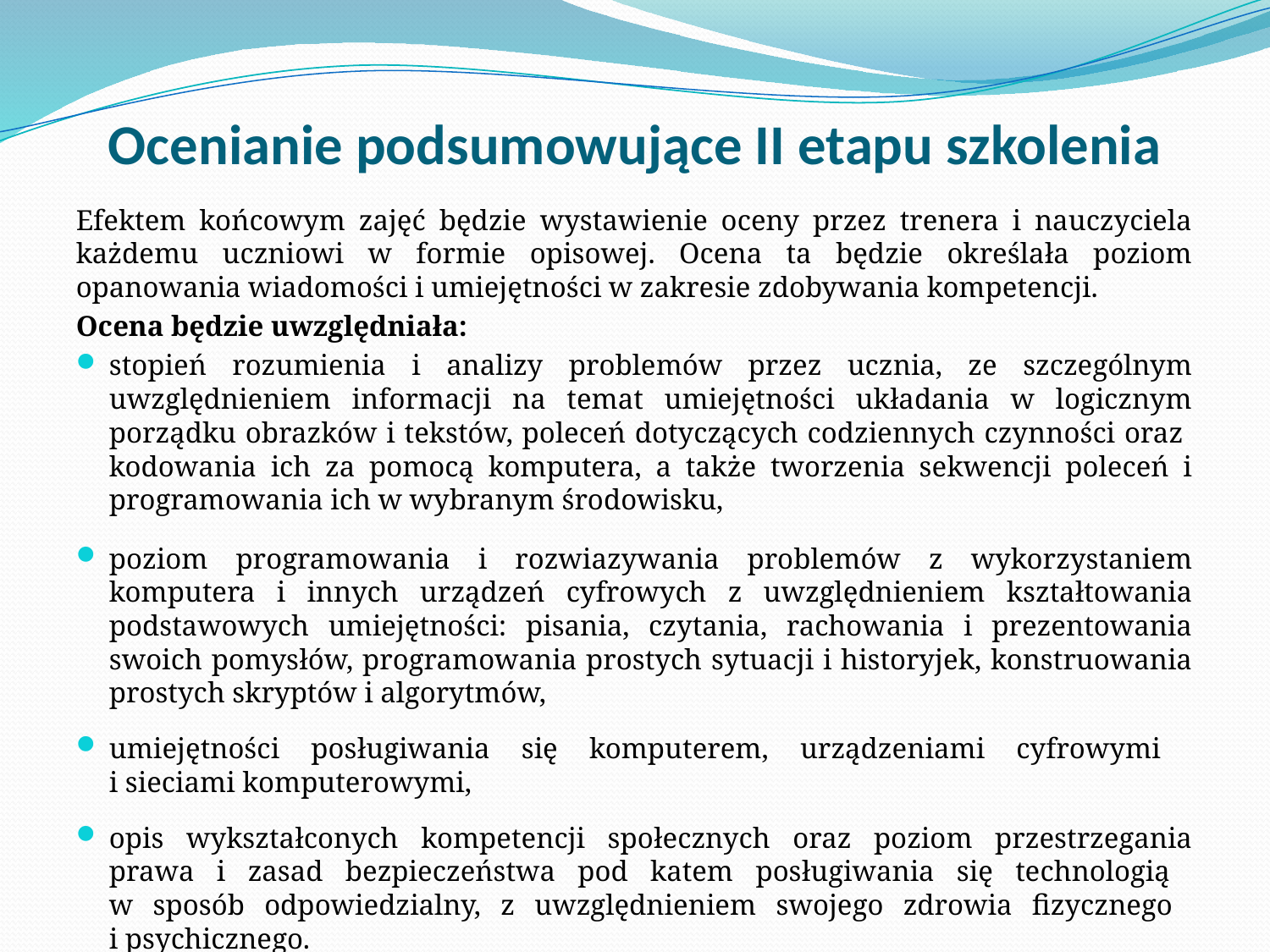

# Ocenianie podsumowujące II etapu szkolenia
Efektem końcowym zajęć będzie wystawienie oceny przez trenera i nauczyciela każdemu uczniowi w formie opisowej. Ocena ta będzie określała poziom opanowania wiadomości i umiejętności w zakresie zdobywania kompetencji.
Ocena będzie uwzględniała:
stopień rozumienia i analizy problemów przez ucznia, ze szczególnym uwzględnieniem informacji na temat umiejętności układania w logicznym porządku obrazków i tekstów, poleceń dotyczących codziennych czynności oraz  kodowania ich za pomocą komputera, a także tworzenia sekwencji poleceń i programowania ich w wybranym środowisku,

poziom programowania i rozwiazywania problemów z wykorzystaniem komputera i innych urządzeń cyfrowych z uwzględnieniem kształtowania podstawowych umiejętności: pisania, czytania, rachowania i prezentowania swoich pomysłów, programowania prostych sytuacji i historyjek, konstruowania prostych skryptów i algorytmów,

umiejętności posługiwania się komputerem, urządzeniami cyfrowymi
i sieciami komputerowymi,

opis wykształconych kompetencji społecznych oraz poziom przestrzegania prawa i zasad bezpieczeństwa pod katem posługiwania się technologią
w sposób odpowiedzialny, z uwzględnieniem swojego zdrowia fizycznego
i psychicznego.